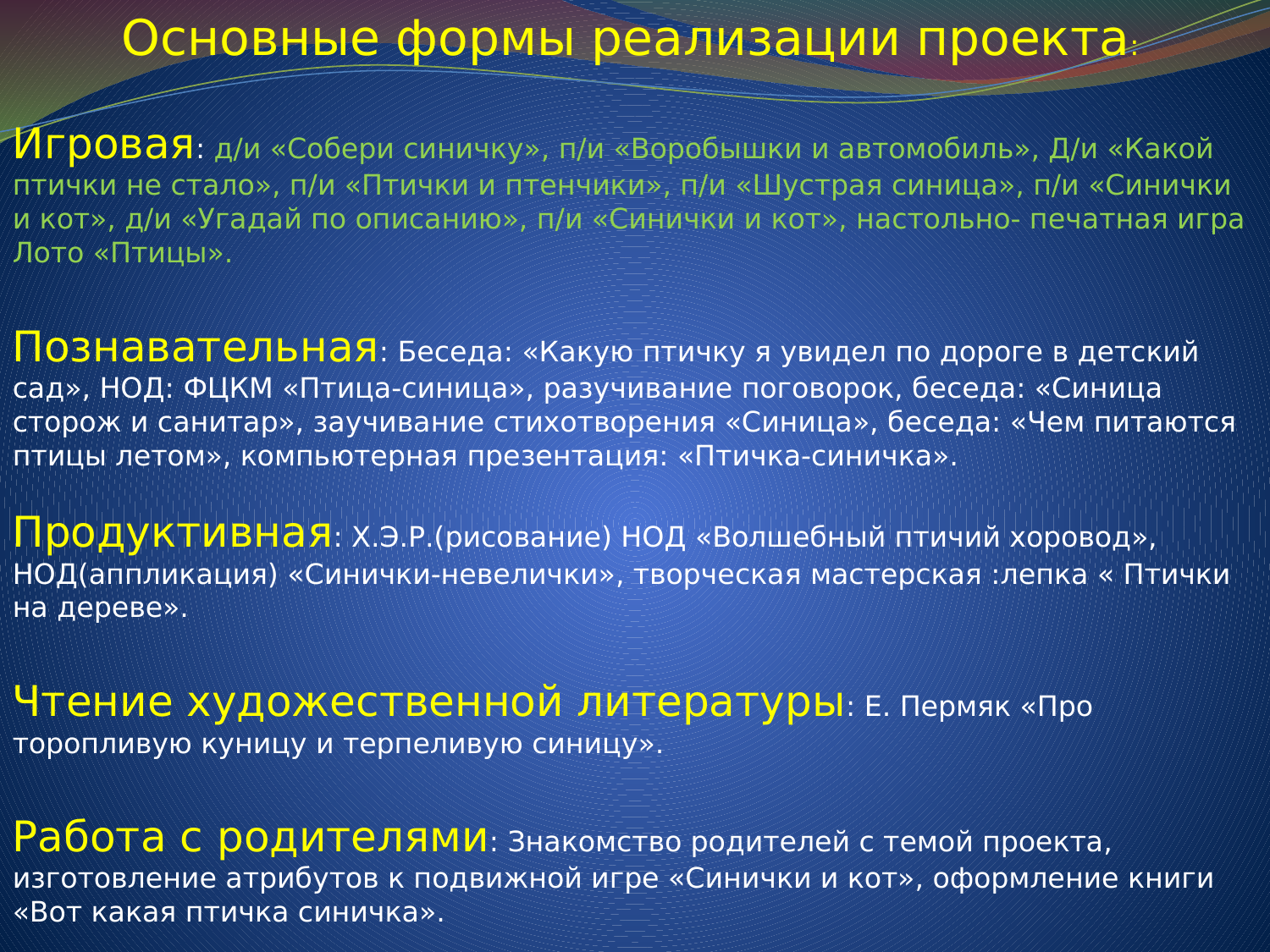

Основные формы реализации проекта:

Игровая: д/и «Собери синичку», п/и «Воробышки и автомобиль», Д/и «Какой птички не стало», п/и «Птички и птенчики», п/и «Шустрая синица», п/и «Синички и кот», д/и «Угадай по описанию», п/и «Синички и кот», настольно- печатная игра Лото «Птицы».

Познавательная: Беседа: «Какую птичку я увидел по дороге в детский сад», НОД: ФЦКМ «Птица-синица», разучивание поговорок, беседа: «Синица сторож и санитар», заучивание стихотворения «Синица», беседа: «Чем питаются птицы летом», компьютерная презентация: «Птичка-синичка».

Продуктивная: Х.Э.Р.(рисование) НОД «Волшебный птичий хоровод», НОД(аппликация) «Синички-невелички», творческая мастерская :лепка « Птички на дереве».

Чтение художественной литературы: Е. Пермяк «Про торопливую куницу и терпеливую синицу».

Работа с родителями: Знакомство родителей с темой проекта, изготовление атрибутов к подвижной игре «Синички и кот», оформление книги «Вот какая птичка синичка».